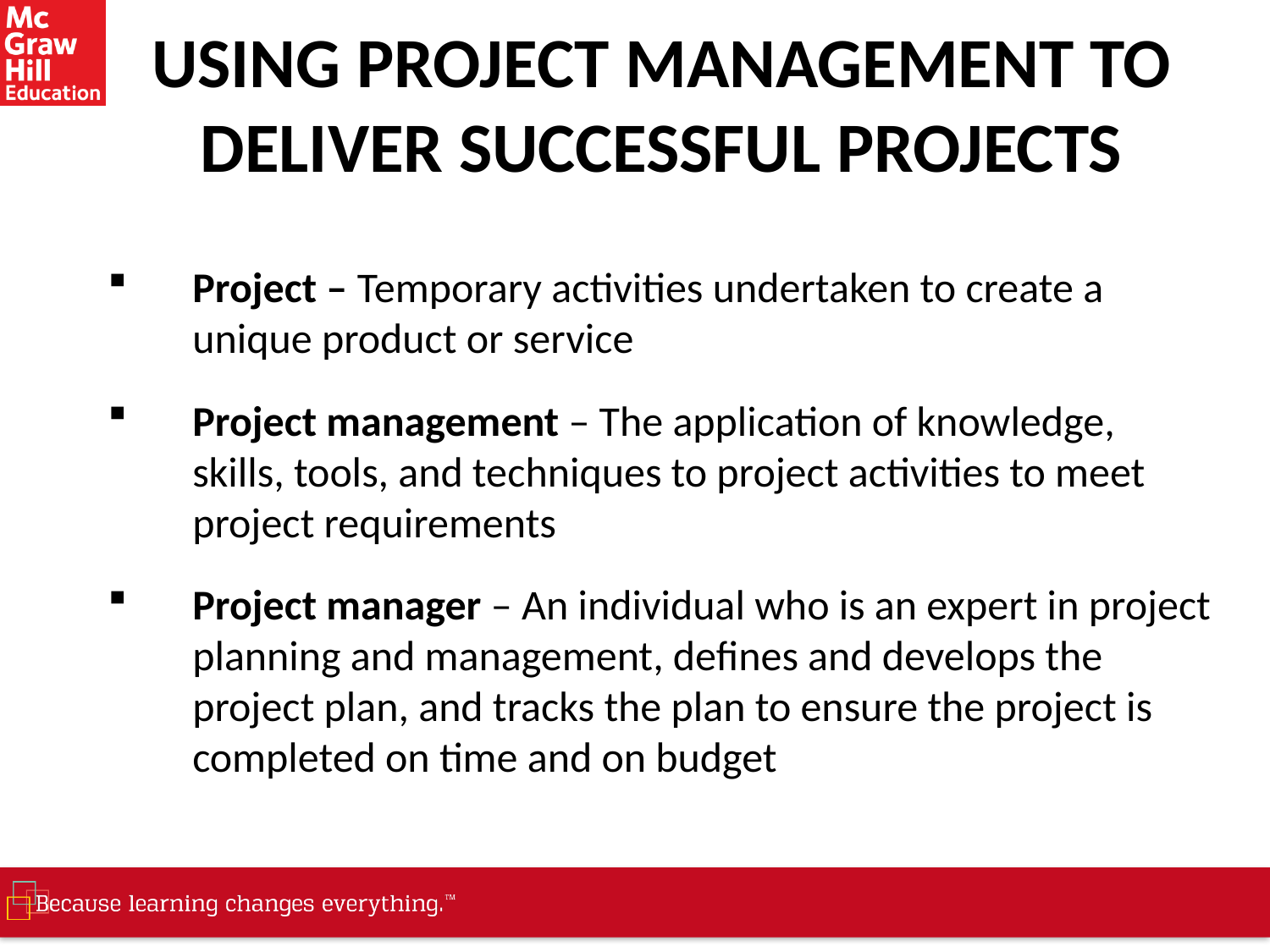

# USING PROJECT MANAGEMENT TO DELIVER SUCCESSFUL PROJECTS
Project – Temporary activities undertaken to create a unique product or service
Project management – The application of knowledge, skills, tools, and techniques to project activities to meet project requirements
Project manager – An individual who is an expert in project planning and management, defines and develops the project plan, and tracks the plan to ensure the project is completed on time and on budget